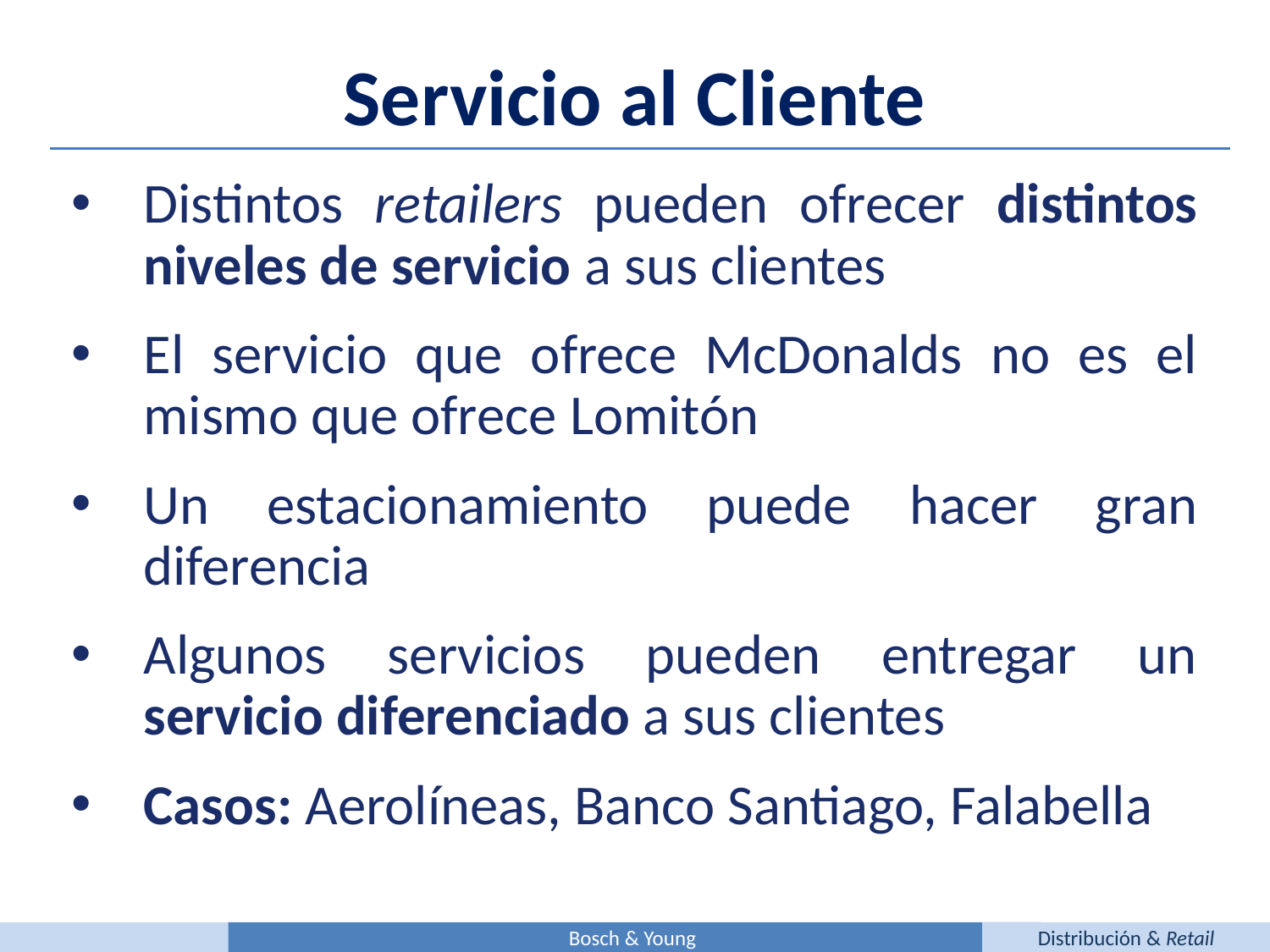

Servicio al Cliente
Distintos retailers pueden ofrecer distintos niveles de servicio a sus clientes

El servicio que ofrece McDonalds no es el mismo que ofrece Lomitón

Un estacionamiento puede hacer gran diferencia

Algunos servicios pueden entregar un servicio diferenciado a sus clientes

Casos: Aerolíneas, Banco Santiago, Falabella

Bosch & Young
Distribución & Retail